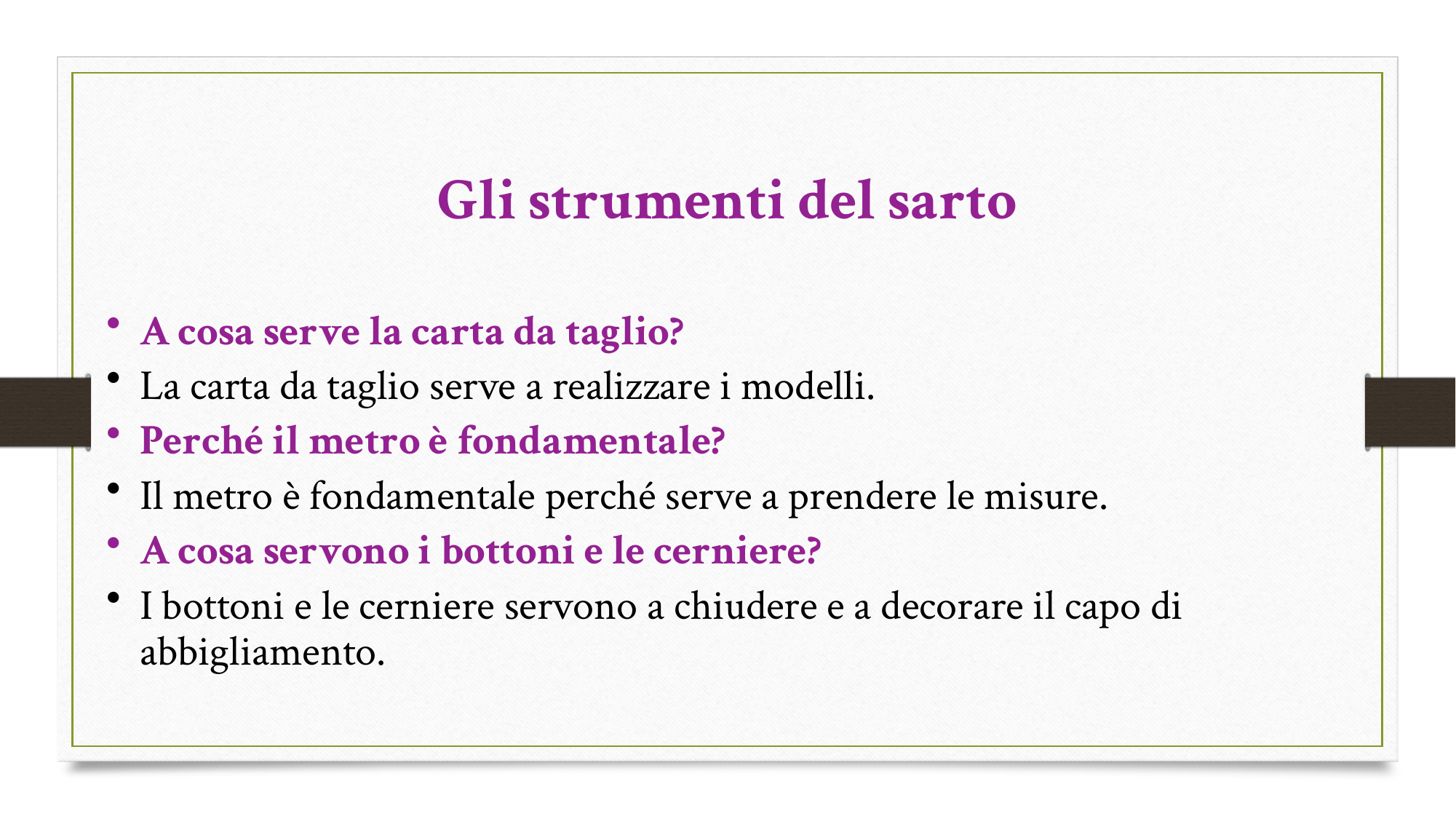

# Gli strumenti del sarto
A cosa serve la carta da taglio?
La carta da taglio serve a realizzare i modelli.
Perché il metro è fondamentale?
Il metro è fondamentale perché serve a prendere le misure.
A cosa servono i bottoni e le cerniere?
I bottoni e le cerniere servono a chiudere e a decorare il capo di abbigliamento.